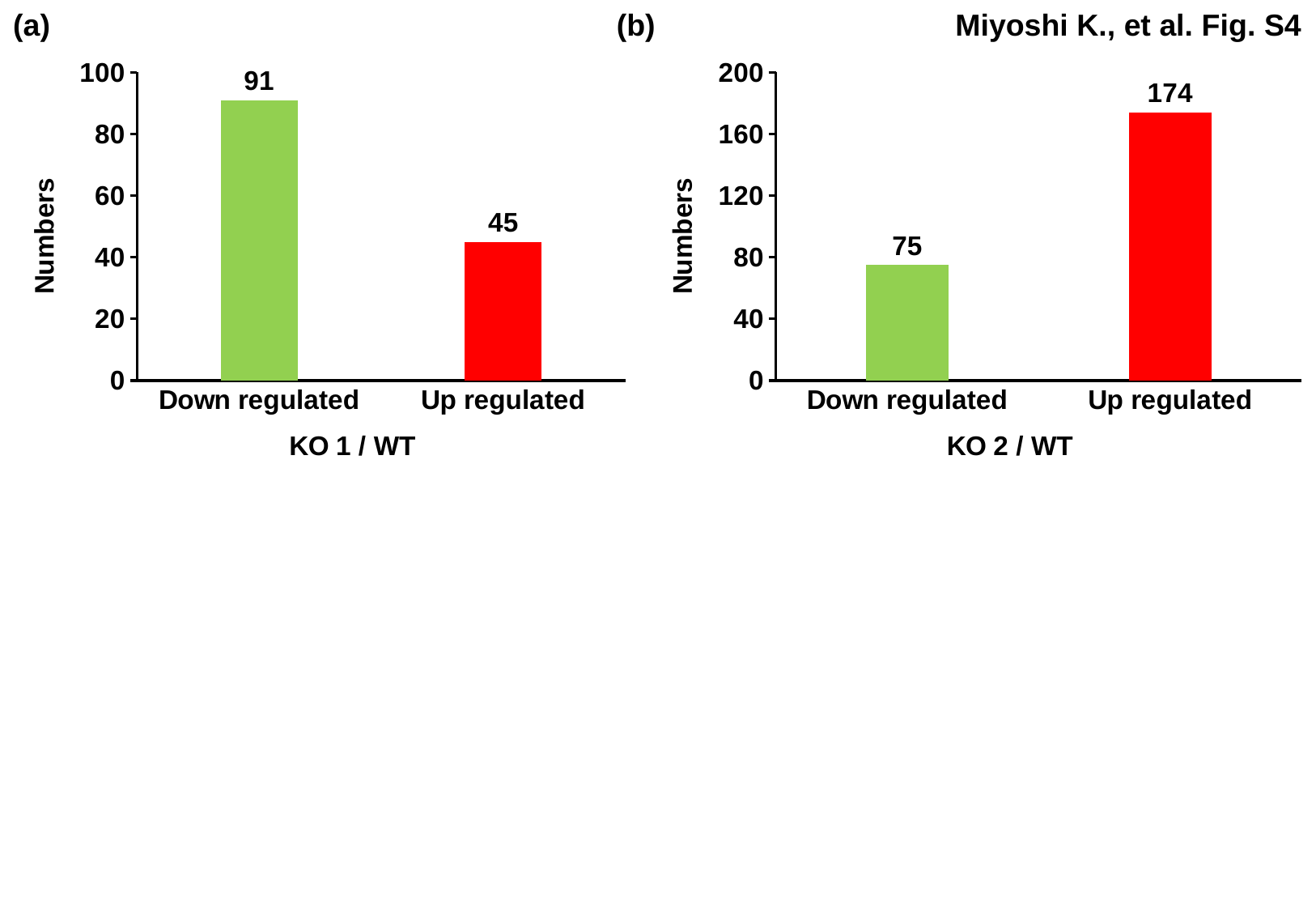

(a)
(b)
Miyoshi K., et al. Fig. S4

### Chart

| Category |  |
|---|---|
| Down regulated | 75.0 |
| Up regulated | 174.0 |

### Chart

| Category |  |
|---|---|
| Down regulated | 91.0 |
| Up regulated | 45.0 |